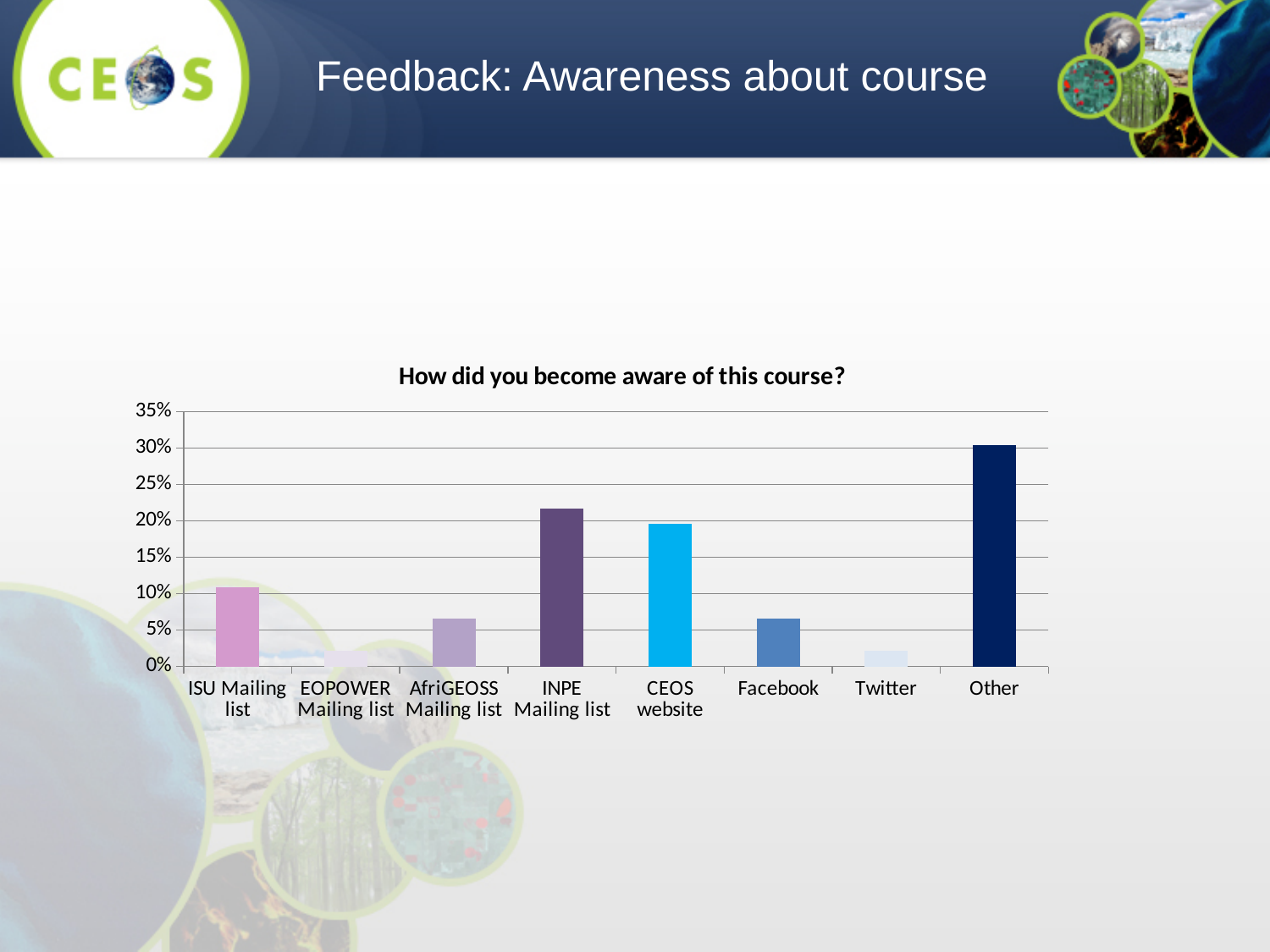

Feedback: Awareness about course

### Chart:

| Category |  |
|---|---|
| ISU Mailing list | 0.10869565217391386 |
| EOPOWER Mailing list | 0.02173913043478261 |
| AfriGEOSS Mailing list | 0.06521739130434782 |
| INPE Mailing list | 0.2173913043478273 |
| CEOS website | 0.1956521739130426 |
| Facebook | 0.06521739130434782 |
| Twitter | 0.02173913043478261 |
| Other | 0.3043478260869568 |